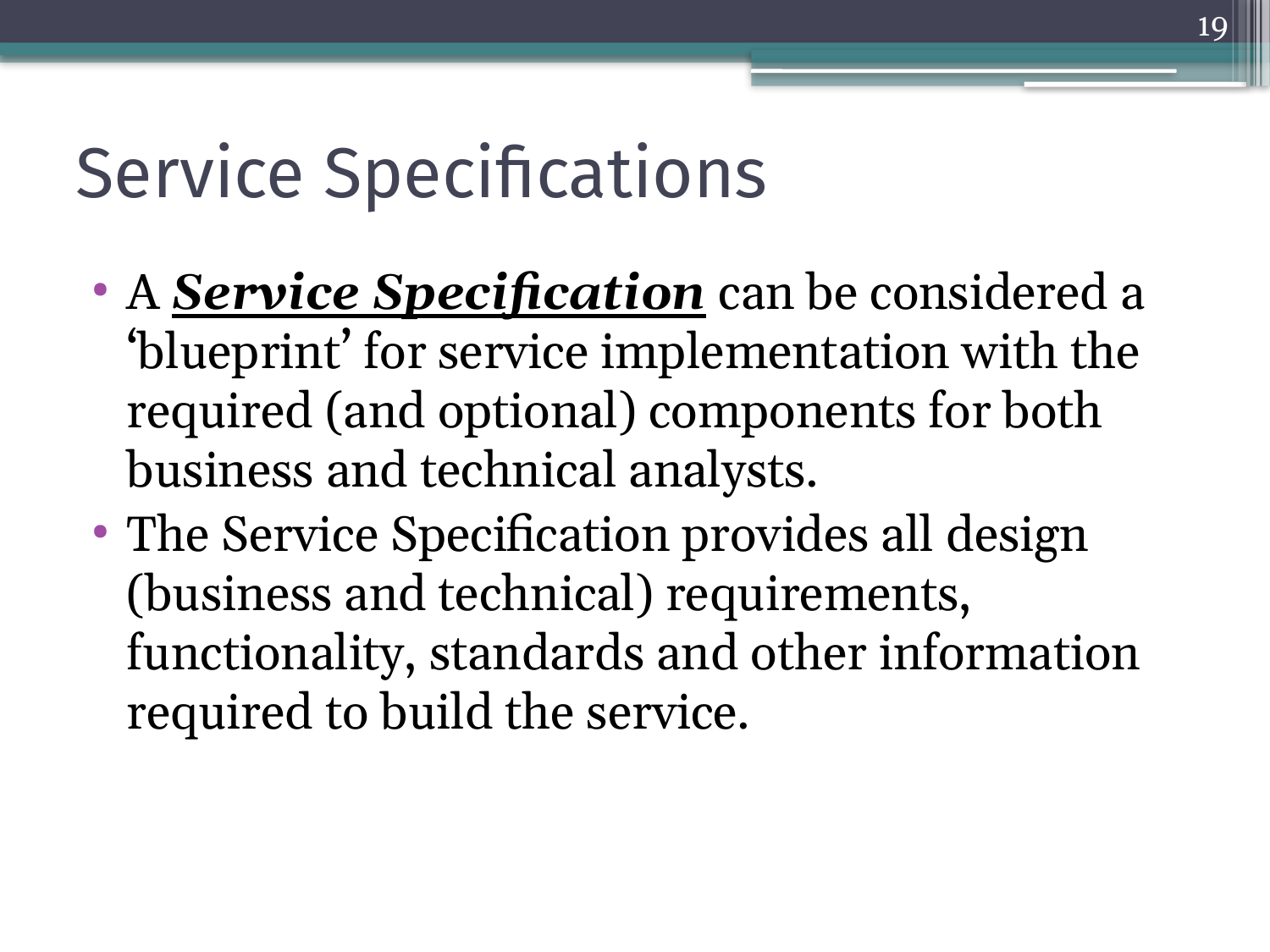

19
# Service Specifications
A Service Specification can be considered a ‘blueprint’ for service implementation with the required (and optional) components for both business and technical analysts.
The Service Specification provides all design (business and technical) requirements, functionality, standards and other information required to build the service.